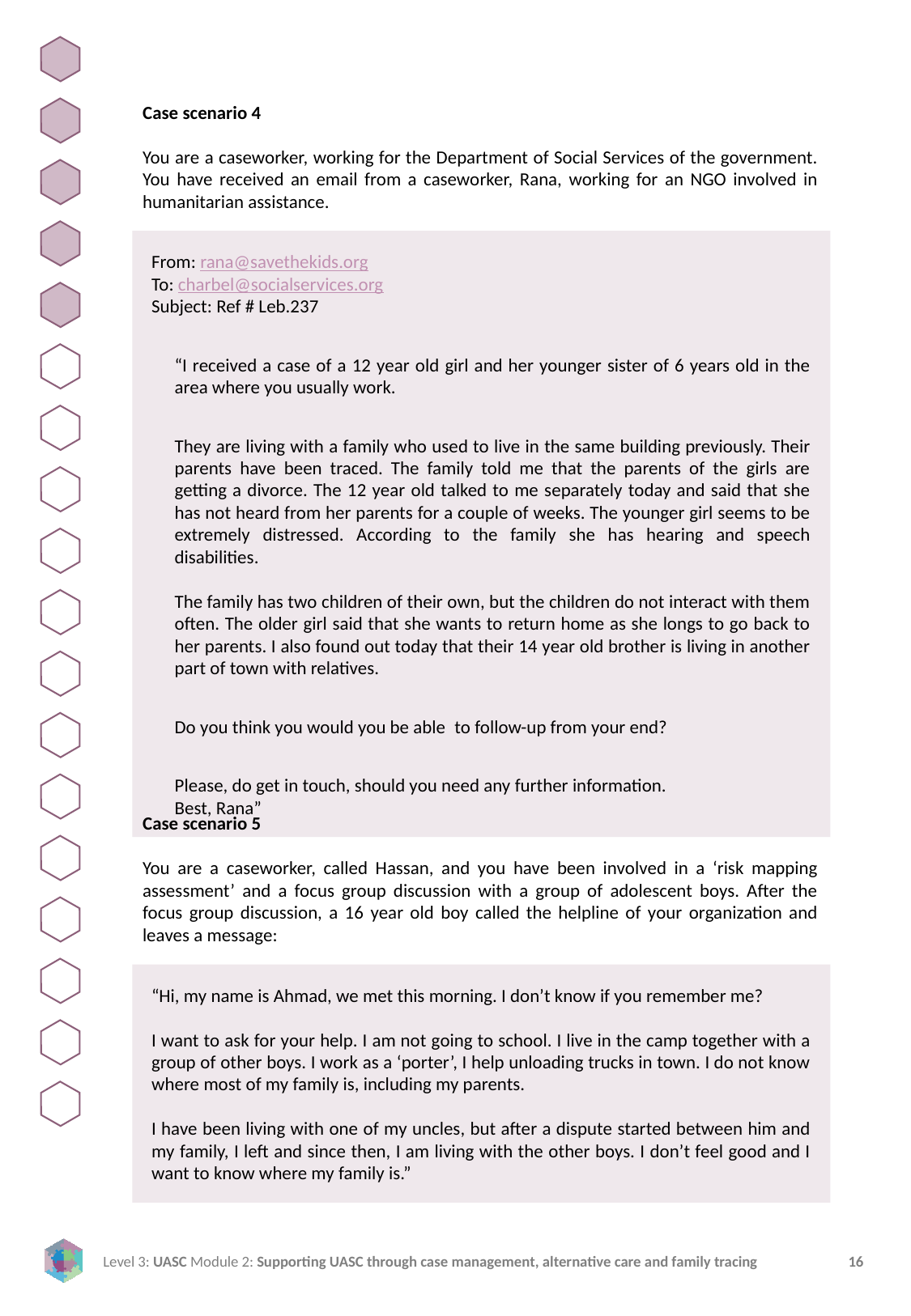

Case scenario 4

You are a caseworker, working for the Department of Social Services of the government. You have received an email from a caseworker, Rana, working for an NGO involved in humanitarian assistance.

From: rana@savethekids.org
To: charbel@socialservices.org
Subject: Ref # Leb.237

“I received a case of a 12 year old girl and her younger sister of 6 years old in the area where you usually work.

They are living with a family who used to live in the same building previously. Their parents have been traced. The family told me that the parents of the girls are getting a divorce. The 12 year old talked to me separately today and said that she has not heard from her parents for a couple of weeks. The younger girl seems to be extremely distressed. According to the family she has hearing and speech disabilities.

The family has two children of their own, but the children do not interact with them often. The older girl said that she wants to return home as she longs to go back to her parents. I also found out today that their 14 year old brother is living in another part of town with relatives.

Do you think you would you be able  to follow-up from your end?

Please, do get in touch, should you need any further information.
Best, Rana”

Case scenario 5

You are a caseworker, called Hassan, and you have been involved in a ‘risk mapping assessment’ and a focus group discussion with a group of adolescent boys. After the focus group discussion, a 16 year old boy called the helpline of your organization and leaves a message:

“Hi, my name is Ahmad, we met this morning. I don’t know if you remember me?

I want to ask for your help. I am not going to school. I live in the camp together with a group of other boys. I work as a ‘porter’, I help unloading trucks in town. I do not know where most of my family is, including my parents.

I have been living with one of my uncles, but after a dispute started between him and my family, I left and since then, I am living with the other boys. I don’t feel good and I want to know where my family is.”